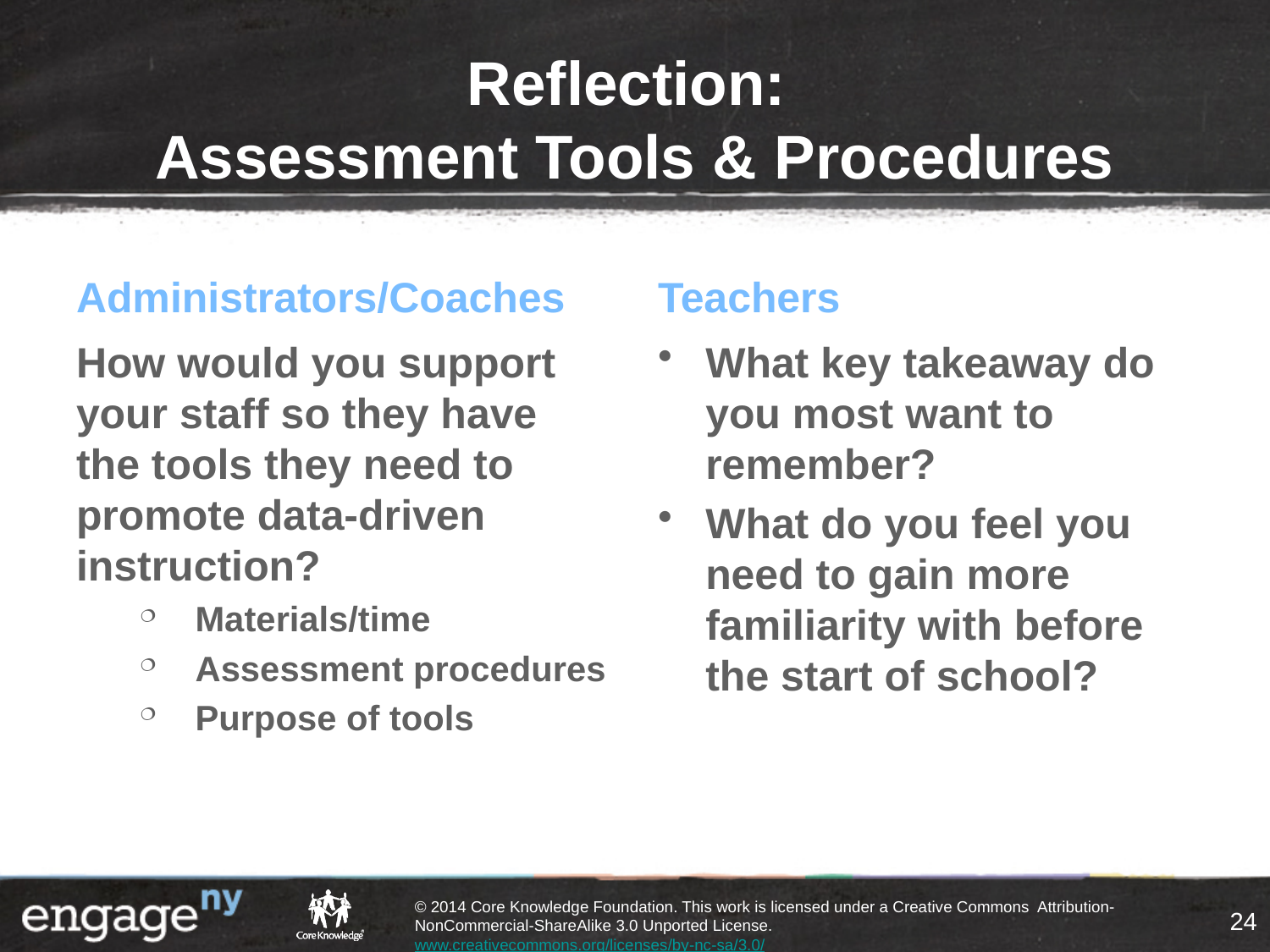

# Reflection: Assessment Tools & Procedures
Administrators/Coaches
Teachers
How would you support your staff so they have the tools they need to promote data-driven instruction?
Materials/time
Assessment procedures
Purpose of tools

What key takeaway do you most want to remember?
What do you feel you need to gain more familiarity with before the start of school?

24